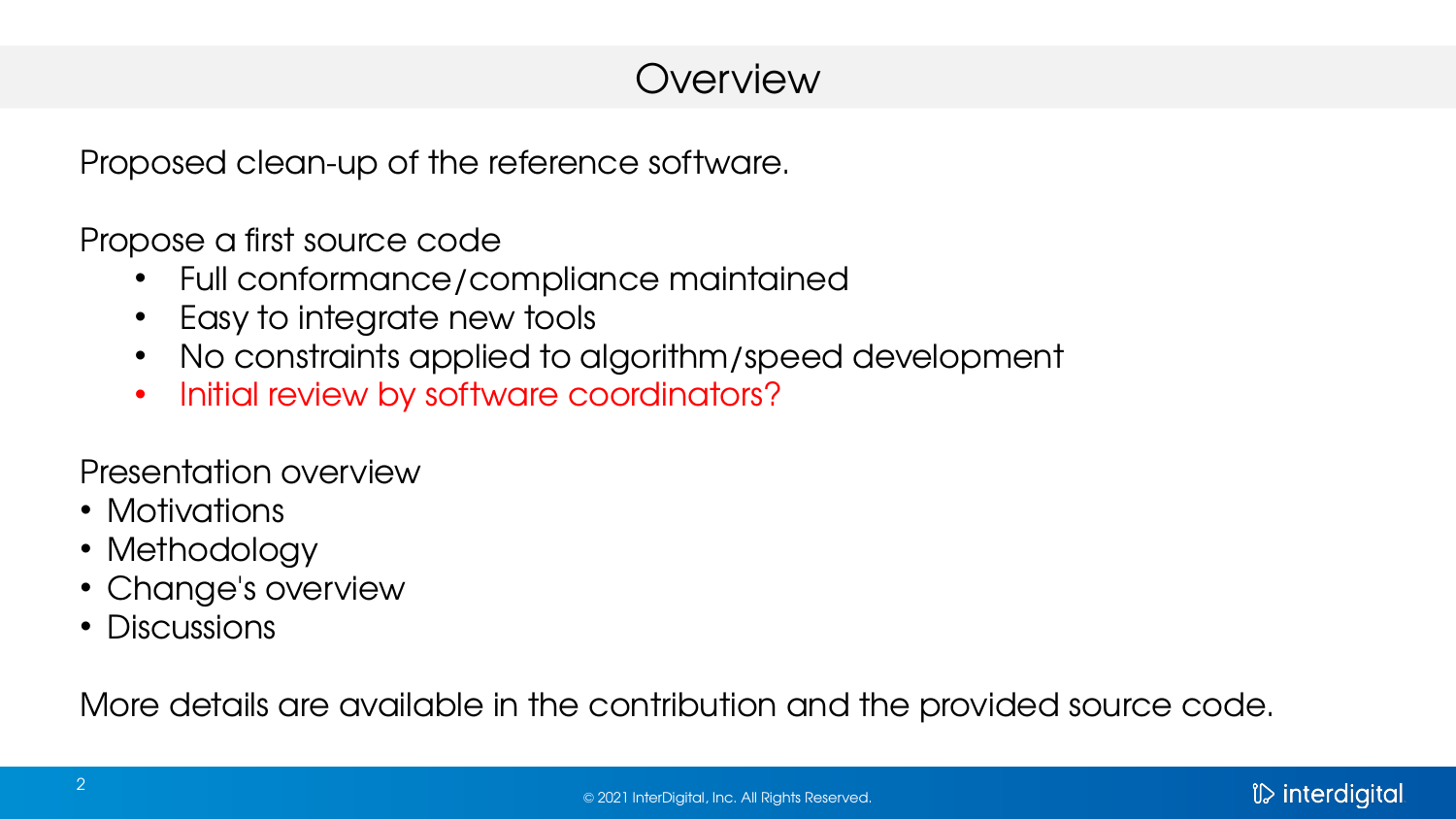

Overview
Proposed clean-up of the reference software.

Propose a first source code
Full conformance/compliance maintained
Easy to integrate new tools
No constraints applied to algorithm/speed development
Initial review by software coordinators?

Presentation overview
Motivations
Methodology
Change's overview
Discussions

More details are available in the contribution and the provided source code.

2
© 2021 InterDigital, Inc. All Rights Reserved.